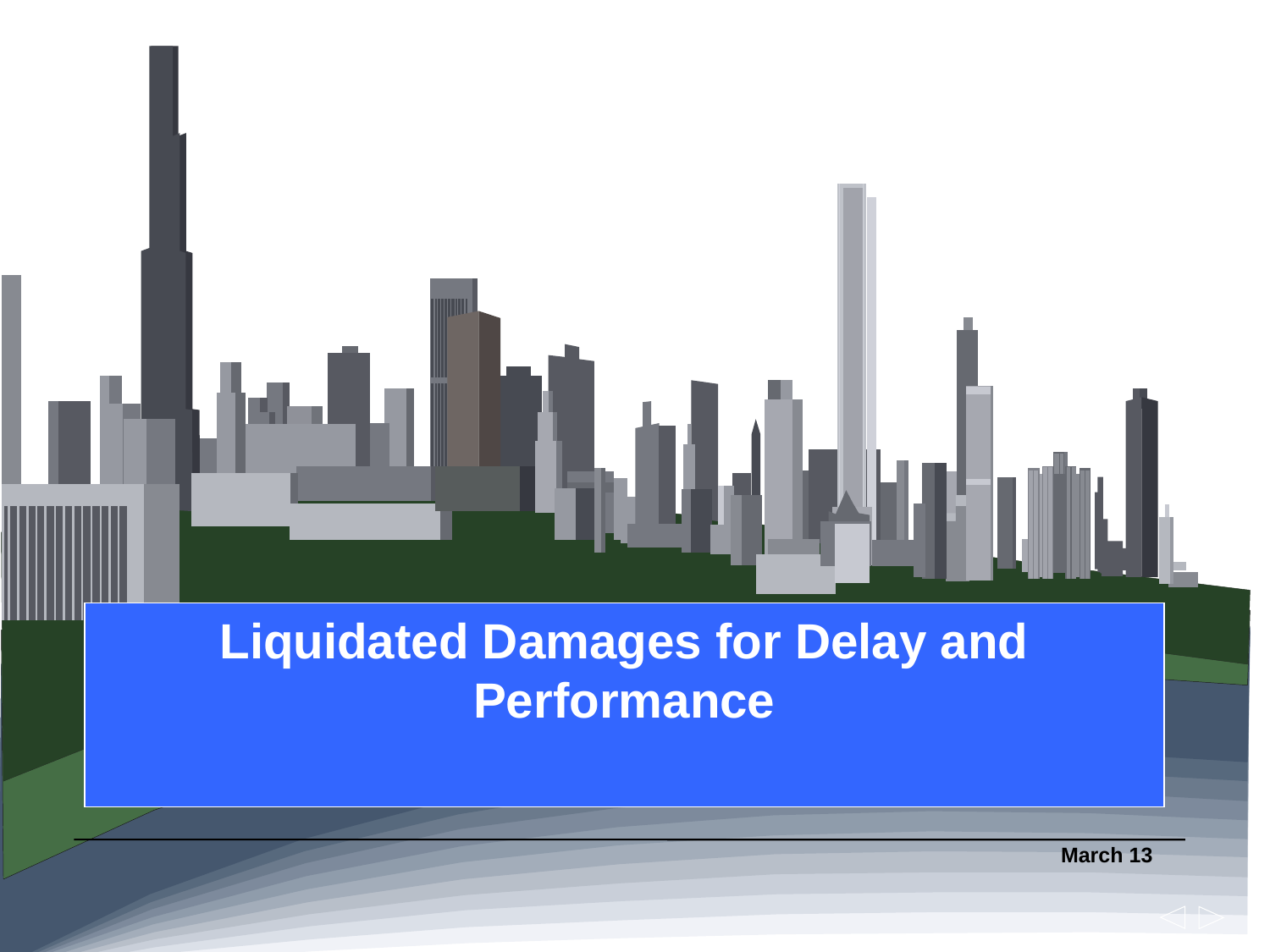

# Liquidated Damages for Delay and Performance